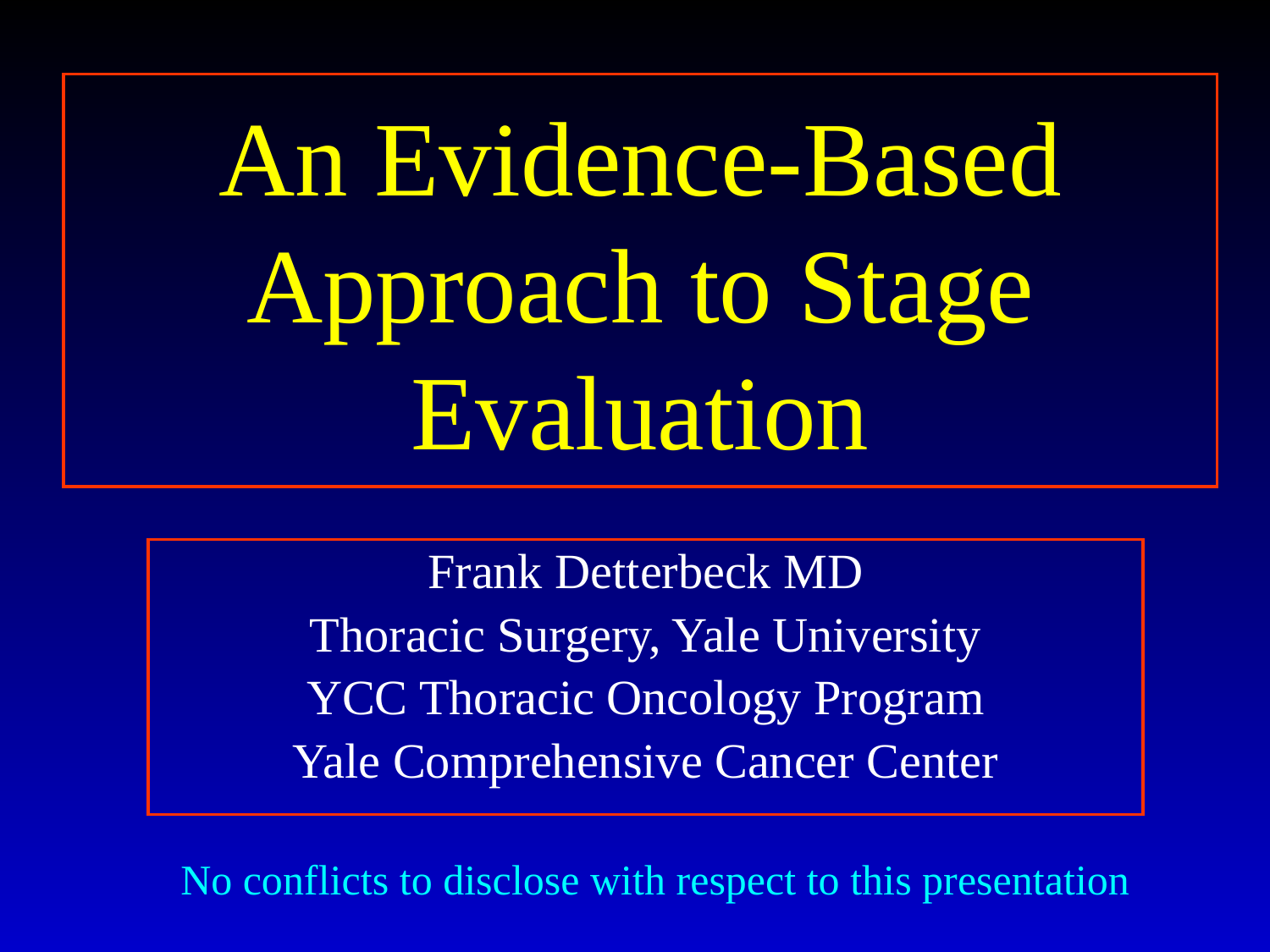

# An Evidence-Based Approach to Stage Evaluation
Frank Detterbeck MD
Thoracic Surgery, Yale University
YCC Thoracic Oncology Program
Yale Comprehensive Cancer Center

No conflicts to disclose with respect to this presentation